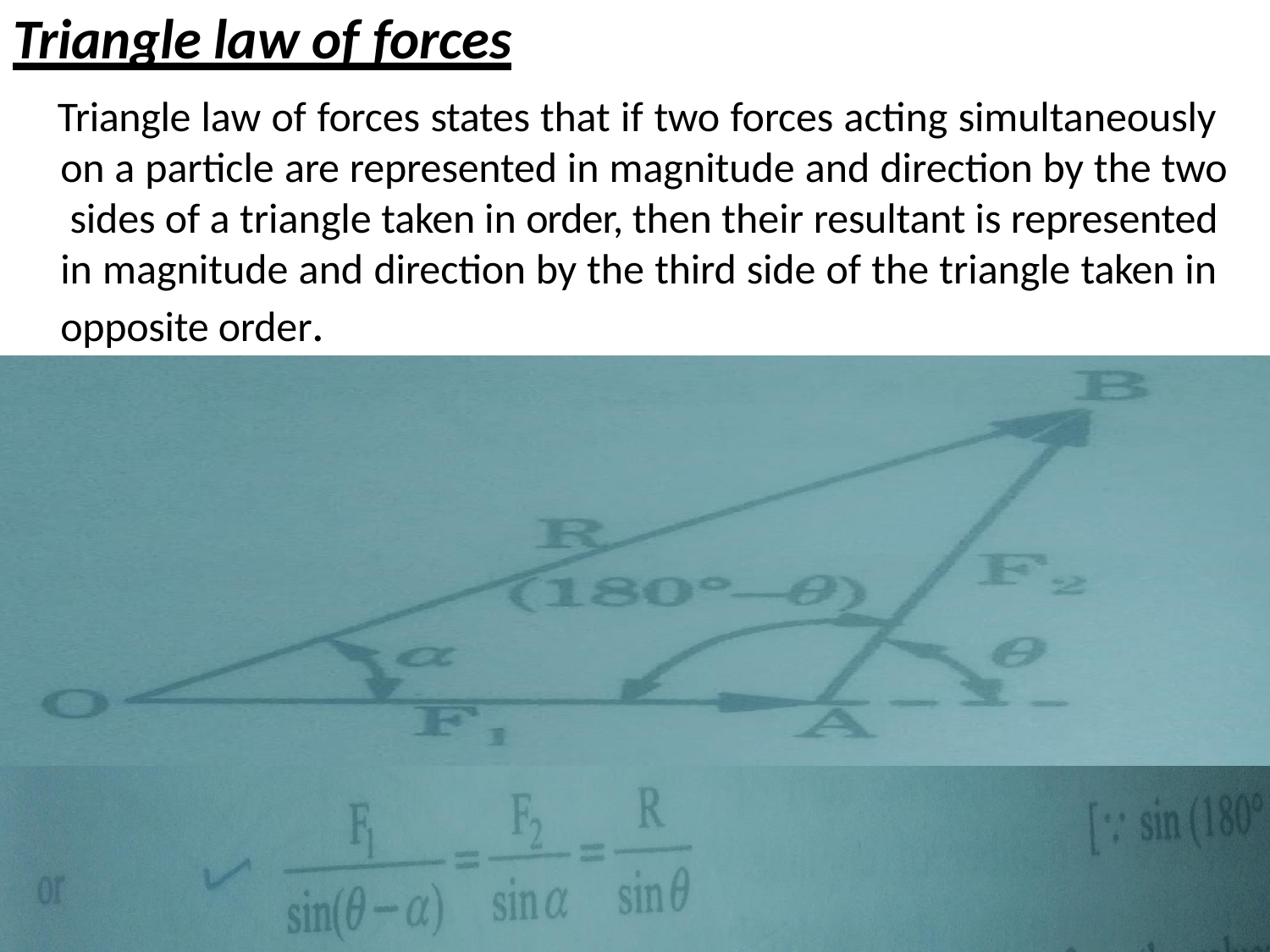

# Triangle law of forces
Triangle law of forces states that if two forces acting simultaneously  on a particle are represented in magnitude and direction by the two  sides of a triangle taken in order, then their resultant is represented  in magnitude and direction by the third side of the triangle taken in  opposite order.